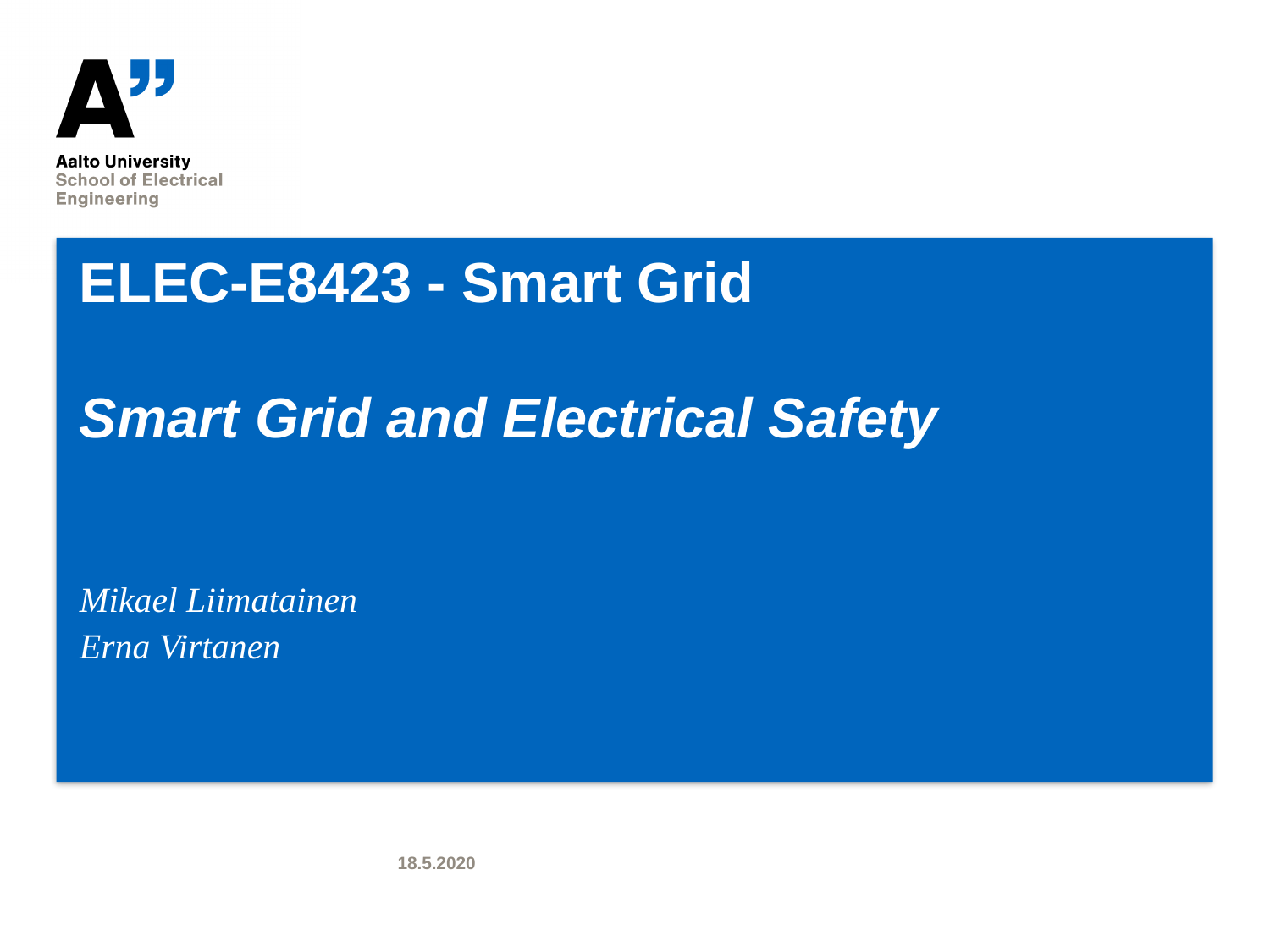

# ELEC-E8423 - Smart Grid Smart Grid and Electrical Safety
Mikael Liimatainen
Erna Virtanen

18.5.2020